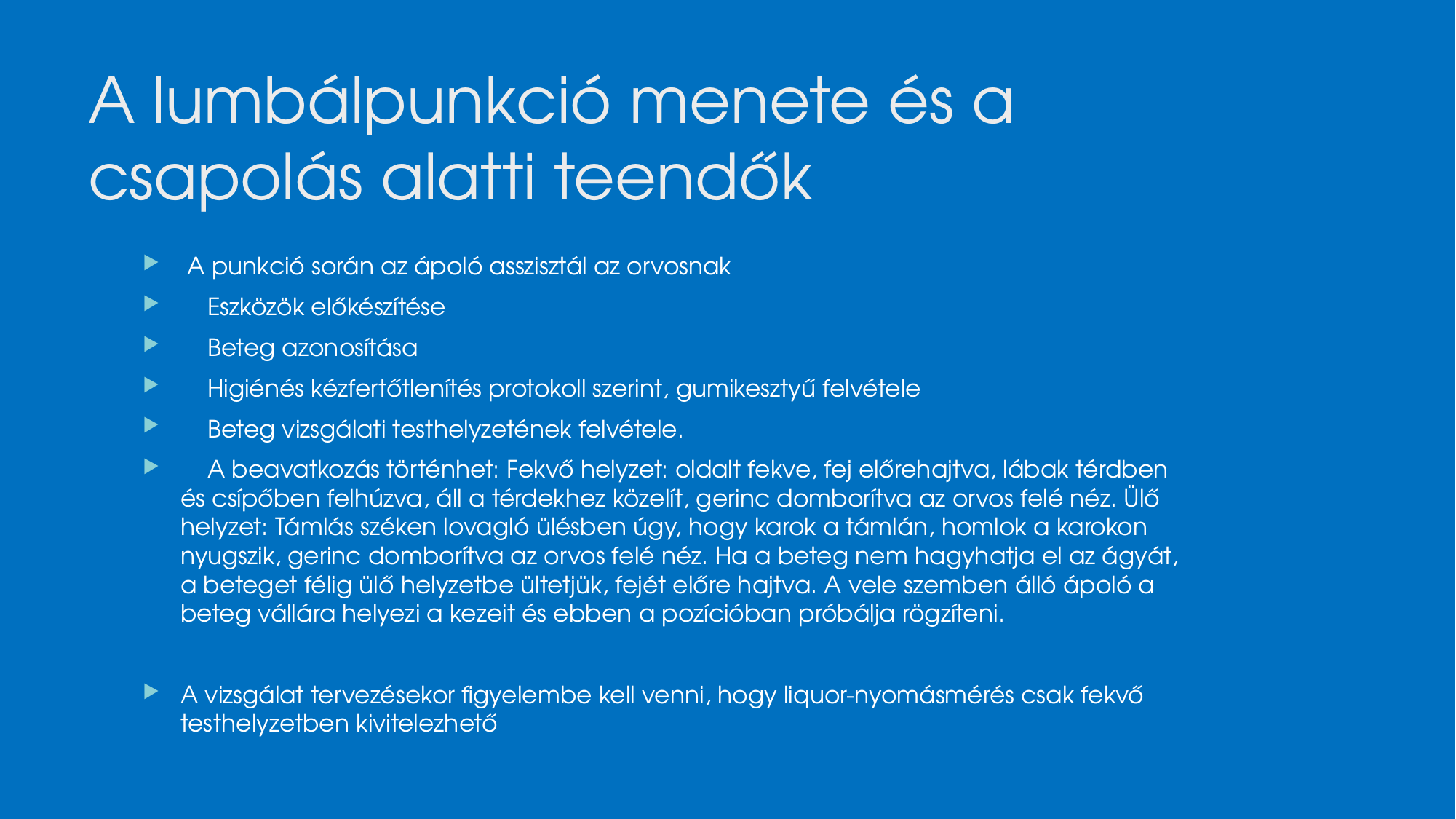

# A lumbálpunkció menete és a csapolás alatti teendők
 A punkció során az ápoló asszisztál az orvosnak
    Eszközök előkészítése
    Beteg azonosítása
    Higiénés kézfertőtlenítés protokoll szerint, gumikesztyű felvétele
    Beteg vizsgálati testhelyzetének felvétele.
    A beavatkozás történhet: Fekvő helyzet: oldalt fekve, fej előrehajtva, lábak térdben és csípőben felhúzva, áll a térdekhez közelít, gerinc domborítva az orvos felé néz. Ülő helyzet: Támlás széken lovagló ülésben úgy, hogy karok a támlán, homlok a karokon nyugszik, gerinc domborítva az orvos felé néz. Ha a beteg nem hagyhatja el az ágyát, a beteget félig ülő helyzetbe ültetjük, fejét előre hajtva. A vele szemben álló ápoló a beteg vállára helyezi a kezeit és ebben a pozícióban próbálja rögzíteni.

A vizsgálat tervezésekor figyelembe kell venni, hogy liquor-nyomásmérés csak fekvő testhelyzetben kivitelezhető